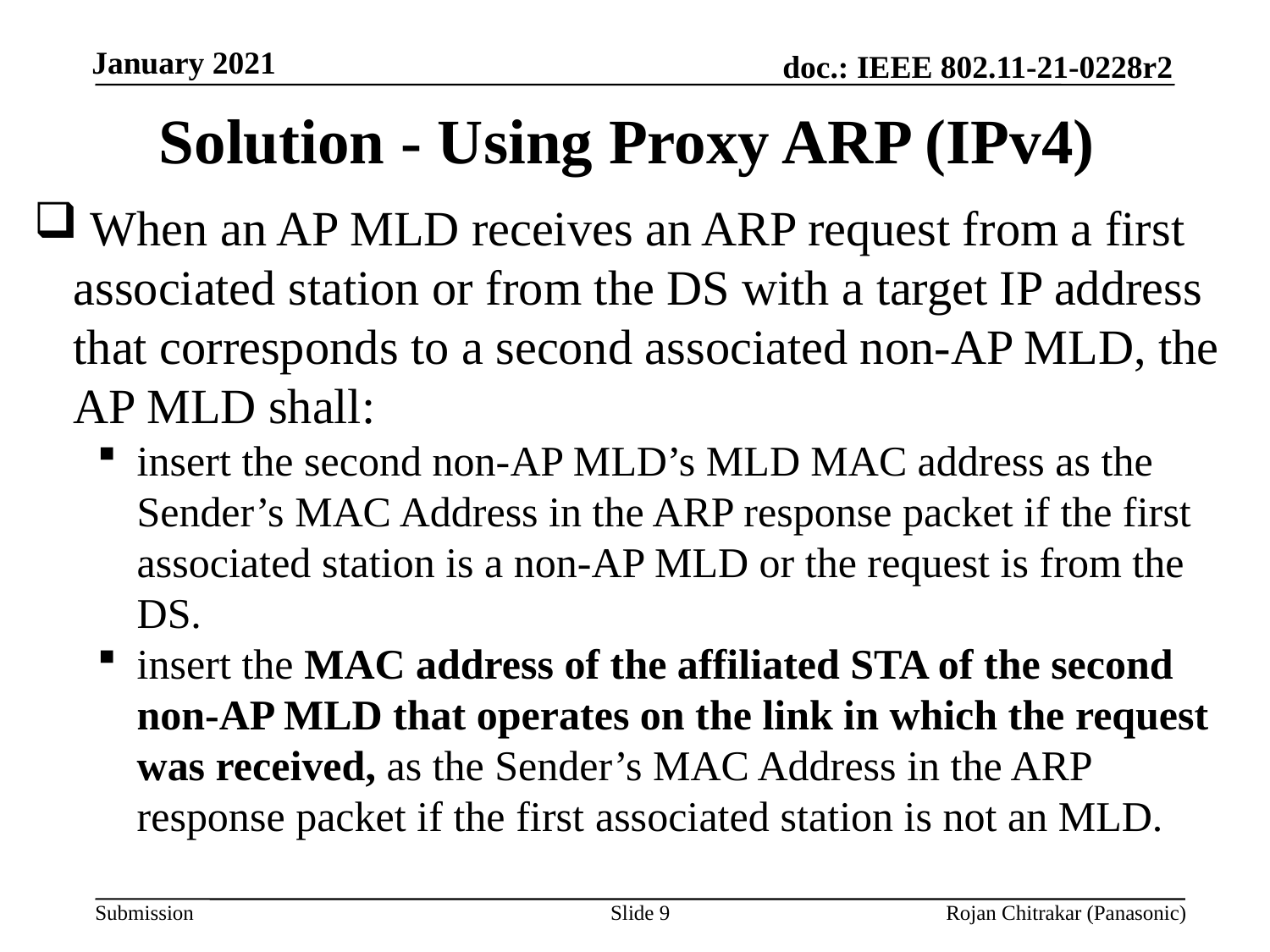

Solution - Using Proxy ARP (IPv4)
 When an AP MLD receives an ARP request from a first associated station or from the DS with a target IP address that corresponds to a second associated non-AP MLD, the AP MLD shall:
insert the second non-AP MLD’s MLD MAC address as the Sender’s MAC Address in the ARP response packet if the first associated station is a non-AP MLD or the request is from the DS.
insert the MAC address of the affiliated STA of the second non-AP MLD that operates on the link in which the request was received, as the Sender’s MAC Address in the ARP response packet if the first associated station is not an MLD.
Slide 9
Rojan Chitrakar (Panasonic)